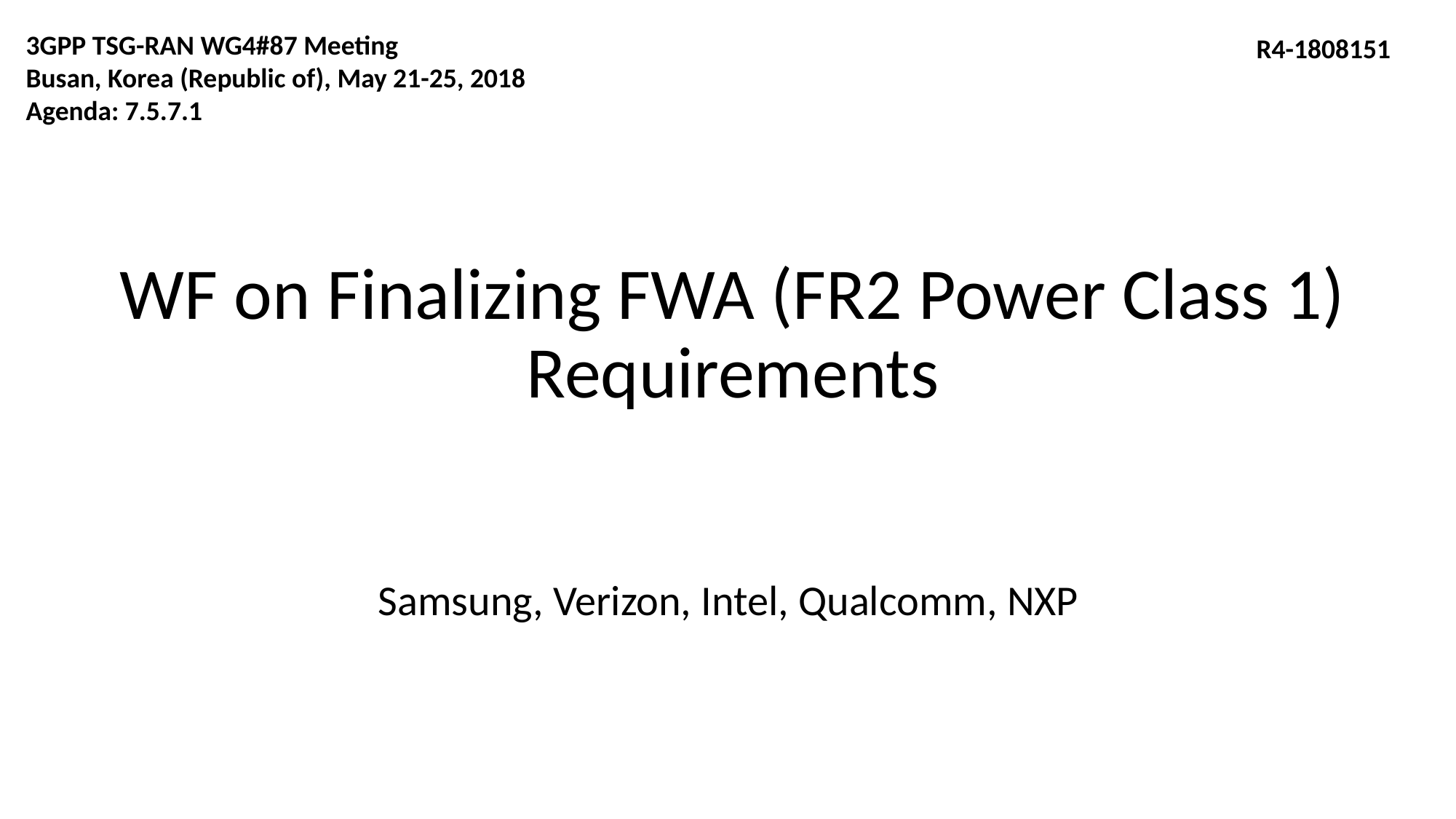

3GPP TSG-RAN WG4#87 Meeting
Busan, Korea (Republic of), May 21-25, 2018
Agenda: 7.5.7.1
R4-1808151
# WF on Finalizing FWA (FR2 Power Class 1) Requirements
Samsung, Verizon, Intel, Qualcomm, NXP